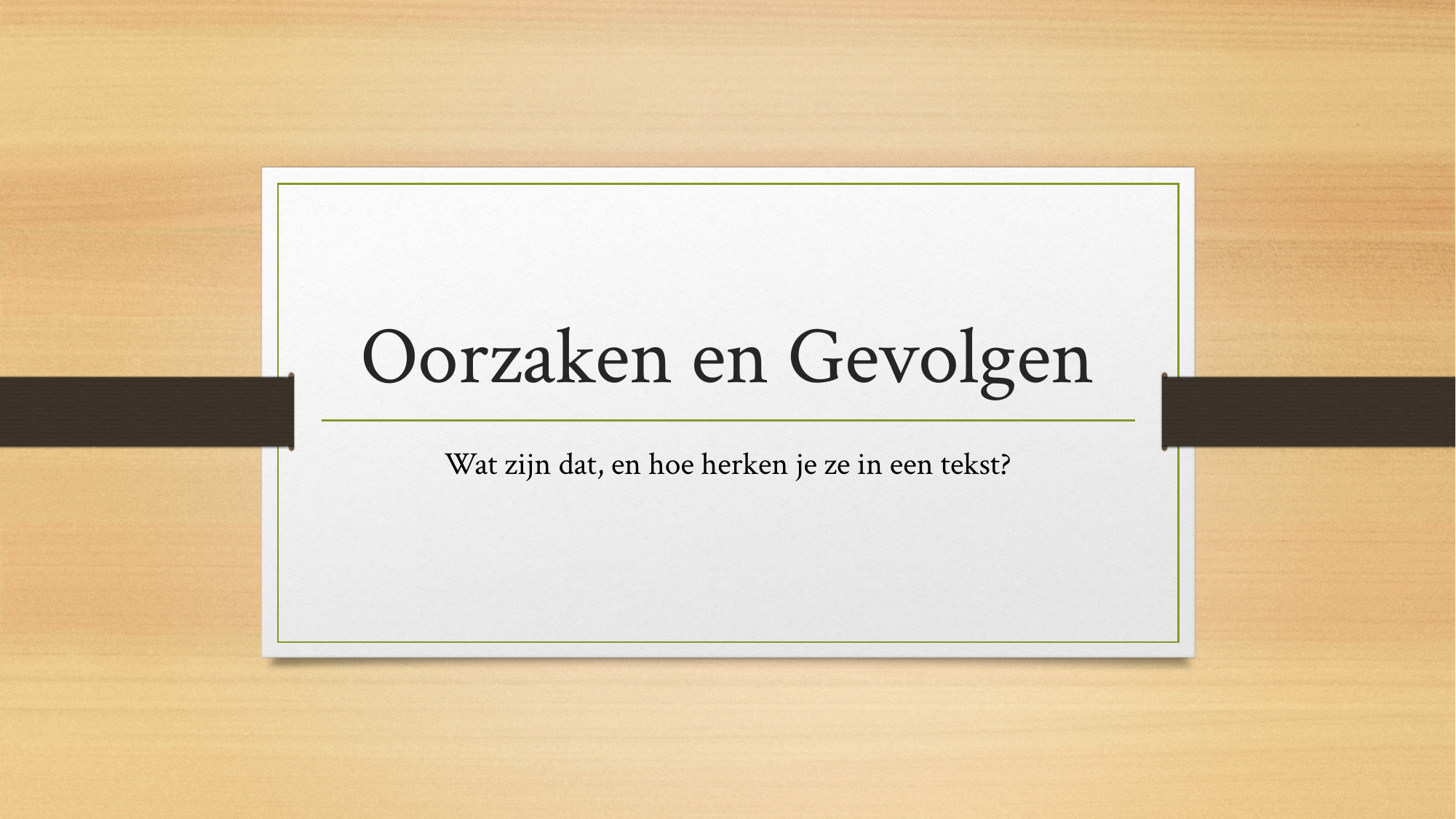

# Oorzaken en Gevolgen
Wat zijn dat, en hoe herken je ze in een tekst?